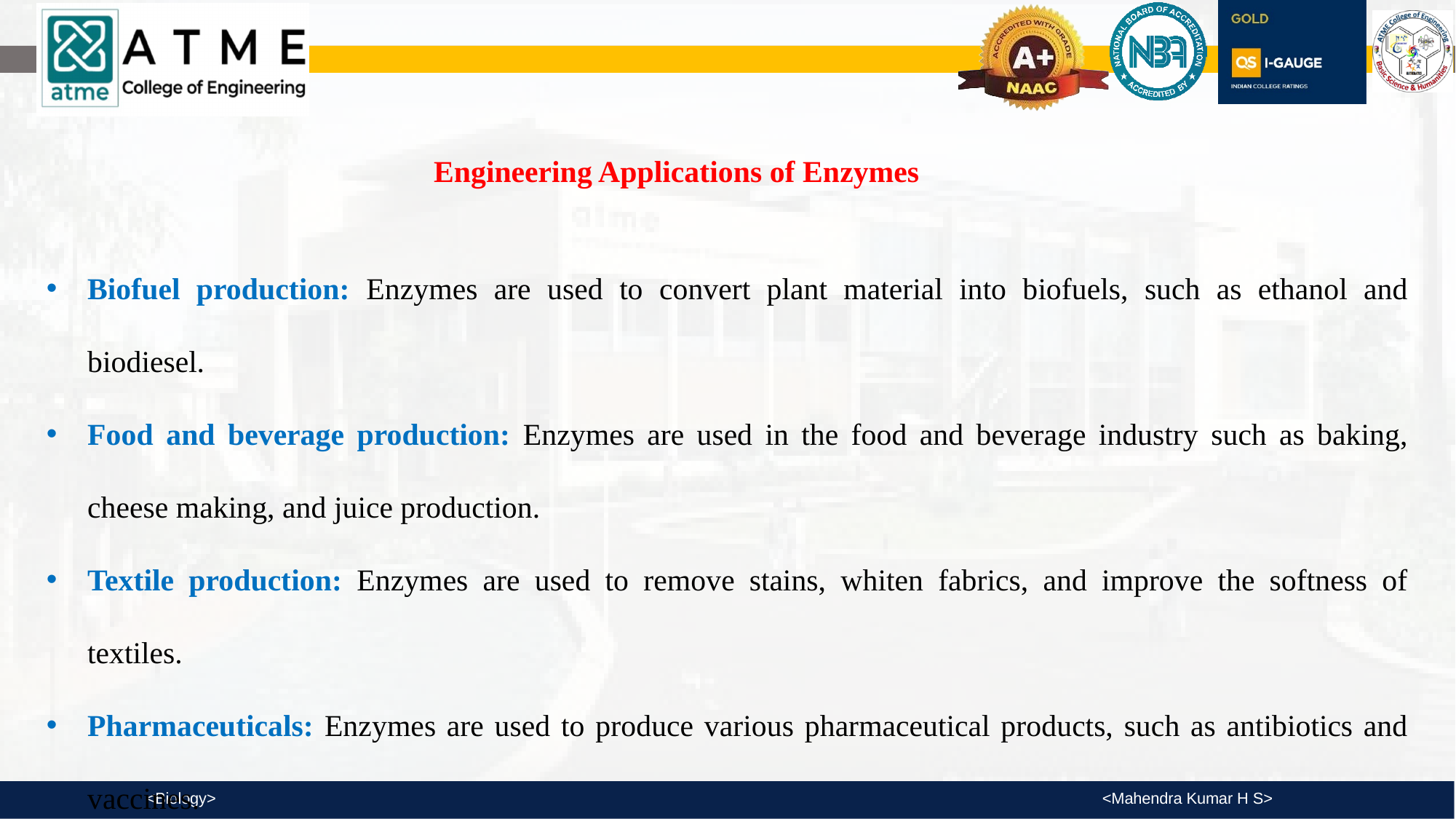

Engineering Applications of Enzymes
Biofuel production: Enzymes are used to convert plant material into biofuels, such as ethanol and biodiesel.
Food and beverage production: Enzymes are used in the food and beverage industry such as baking, cheese making, and juice production.
Textile production: Enzymes are used to remove stains, whiten fabrics, and improve the softness of textiles.
Pharmaceuticals: Enzymes are used to produce various pharmaceutical products, such as antibiotics and vaccines.